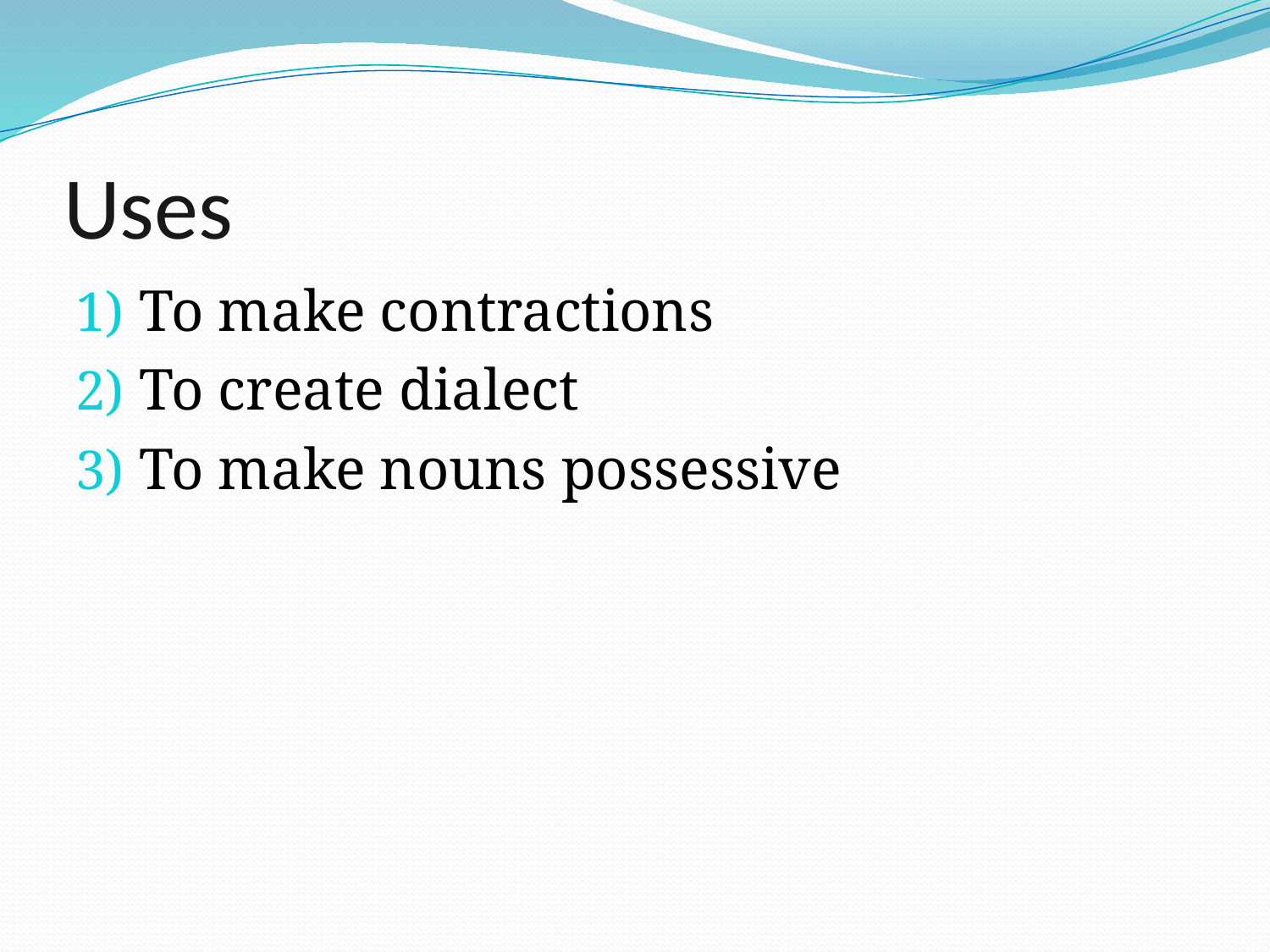

# Uses
To make contractions
To create dialect
To make nouns possessive